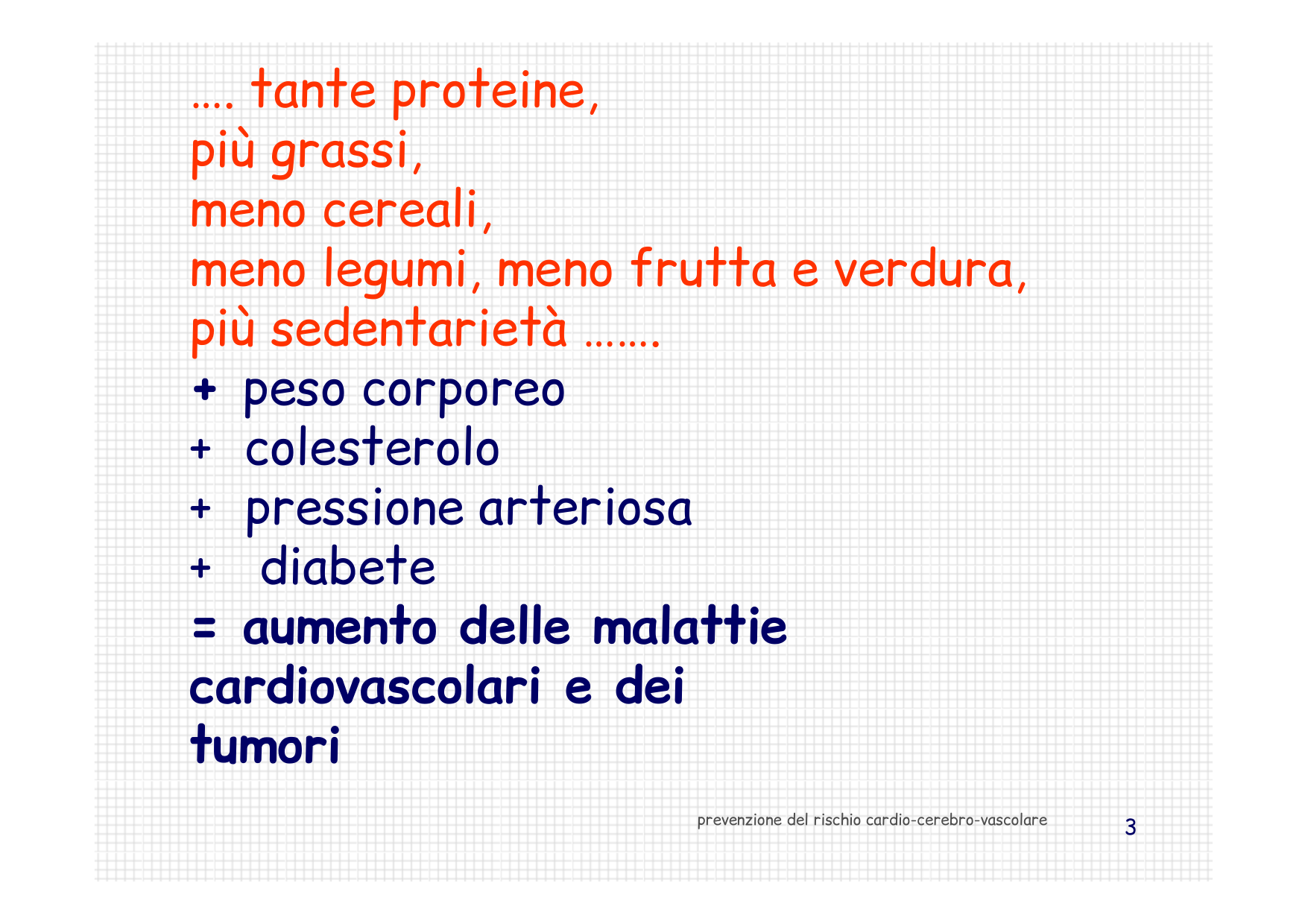

…. tante proteine, più grassi,
meno cereali,
meno legumi, meno frutta e verdura, più sedentarietà …….
+	peso corporeo
+	colesterolo
+	pressione arteriosa
+	diabete
=	aumento	delle	malattie cardiovascolari	e	dei	tumori

prevenzione del rischio cardio-cerebro-vascolare
3